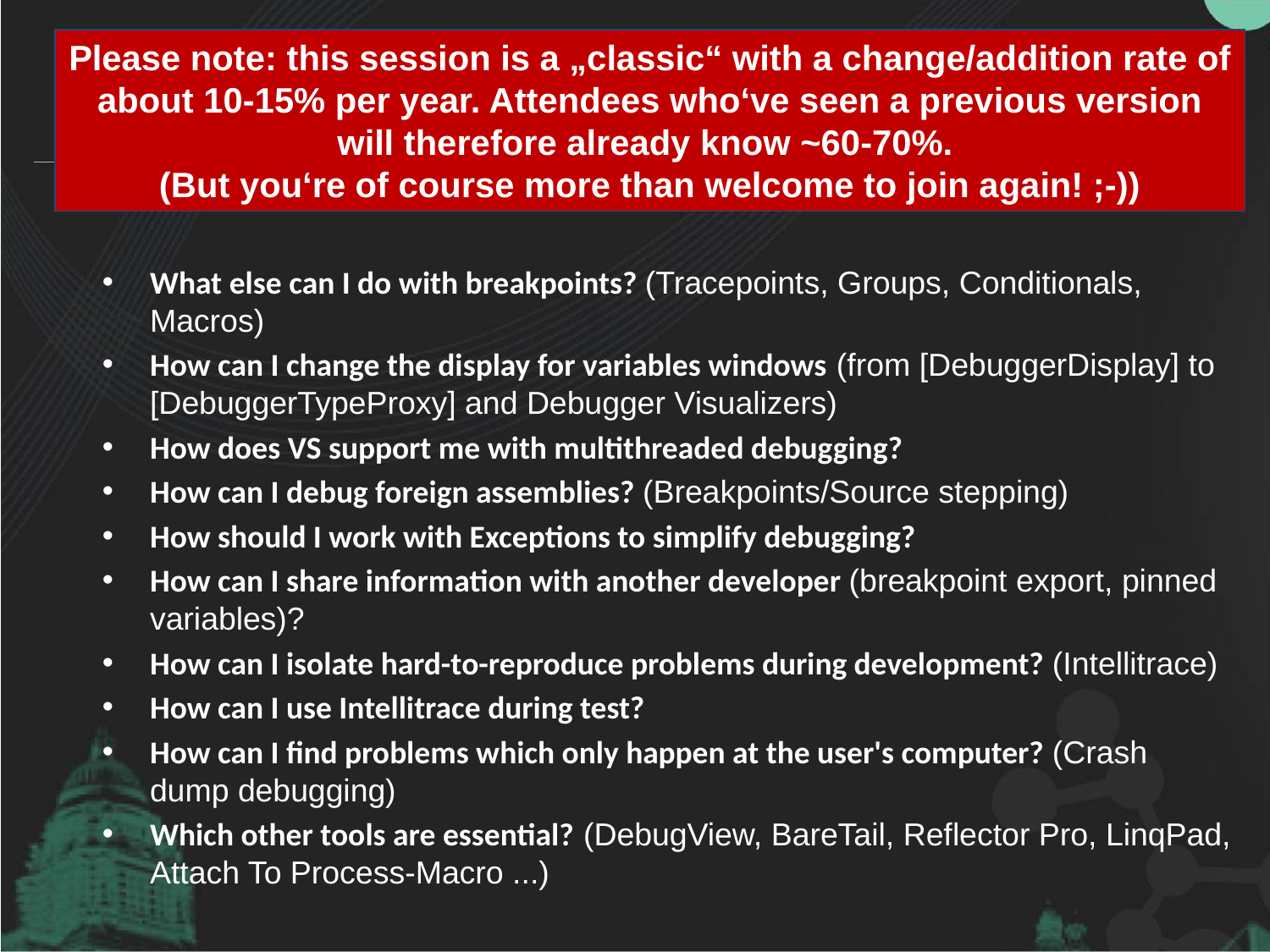

Please note: this session is a „classic“ with a change/addition rate of about 10-15% per year. Attendees who‘ve seen a previous version will therefore already know ~60-70%.
(But you‘re of course more than welcome to join again! ;-))
What else can I do with breakpoints? (Tracepoints, Groups, Conditionals, Macros)
How can I change the display for variables windows (from [DebuggerDisplay] to [DebuggerTypeProxy] and Debugger Visualizers)
How does VS support me with multithreaded debugging?
How can I debug foreign assemblies? (Breakpoints/Source stepping)
How should I work with Exceptions to simplify debugging?
How can I share information with another developer (breakpoint export, pinned variables)?
How can I isolate hard-to-reproduce problems during development? (Intellitrace)
How can I use Intellitrace during test?
How can I find problems which only happen at the user's computer? (Crash dump debugging)
Which other tools are essential? (DebugView, BareTail, Reflector Pro, LinqPad, Attach To Process-Macro ...)